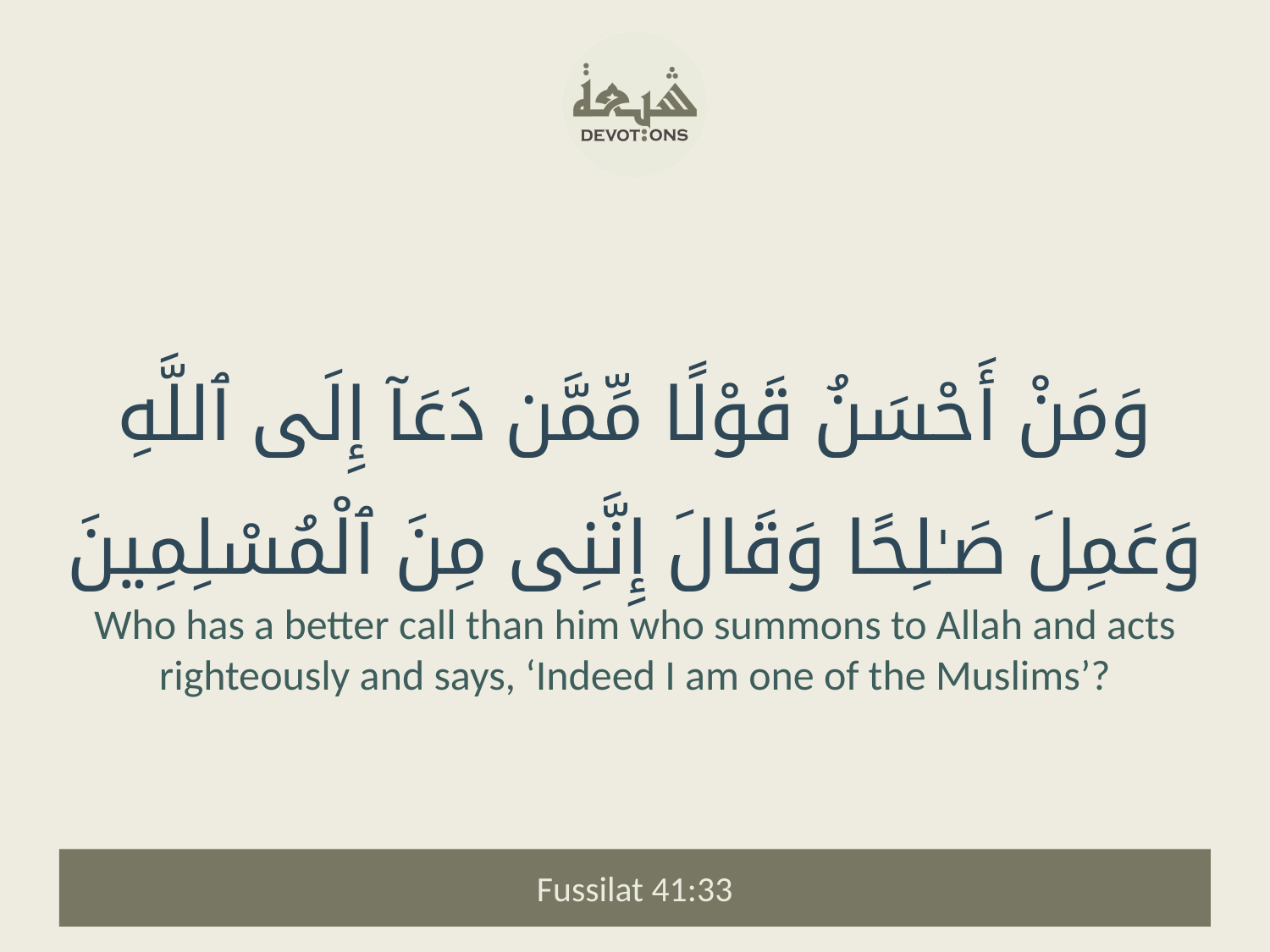

وَمَنْ أَحْسَنُ قَوْلًا مِّمَّن دَعَآ إِلَى ٱللَّهِ وَعَمِلَ صَـٰلِحًا وَقَالَ إِنَّنِى مِنَ ٱلْمُسْلِمِينَ
Who has a better call than him who summons to Allah and acts righteously and says, ‘Indeed I am one of the Muslims’?
Fussilat 41:33